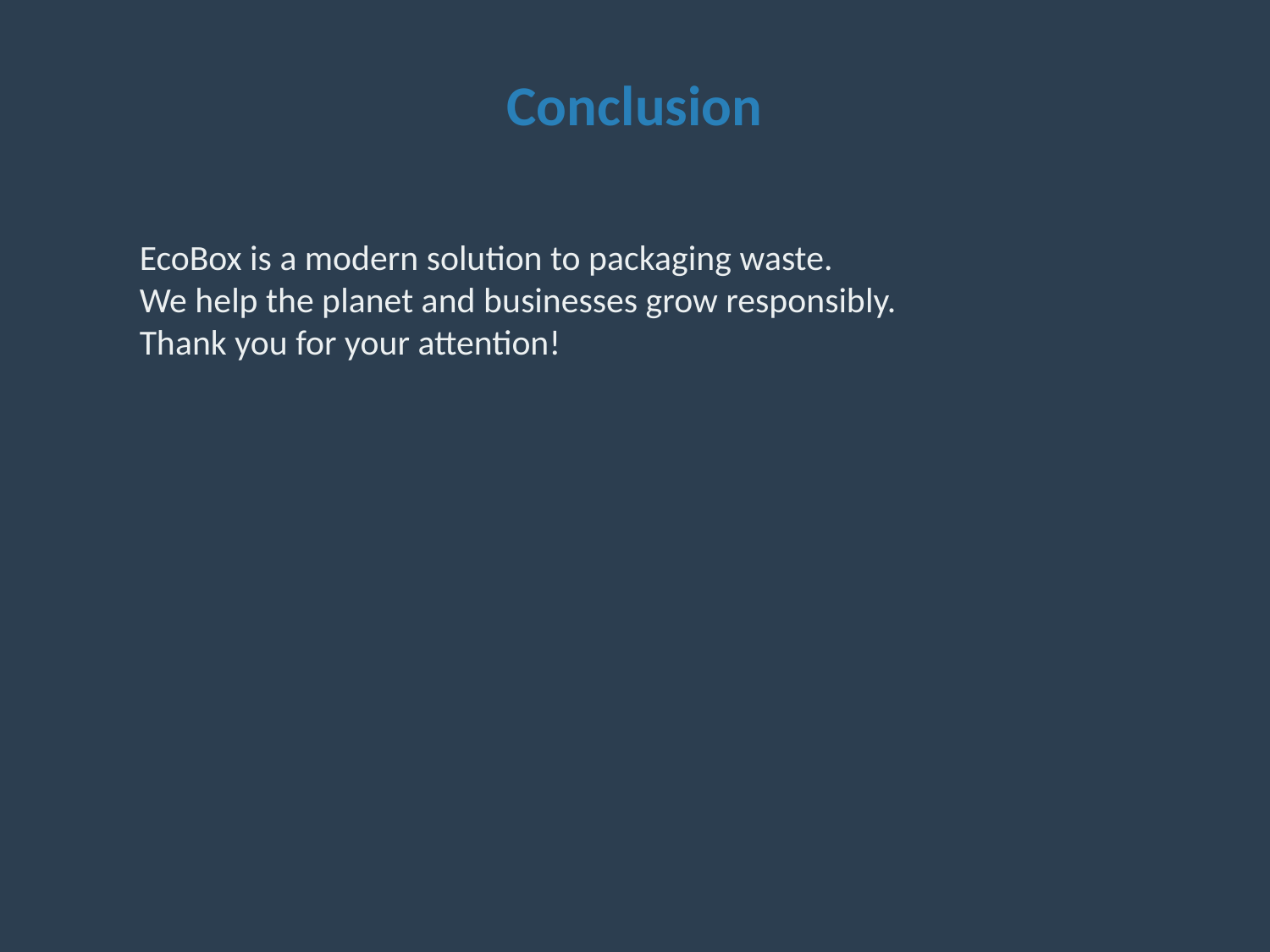

Conclusion

EcoBox is a modern solution to packaging waste.
We help the planet and businesses grow responsibly.
Thank you for your attention!